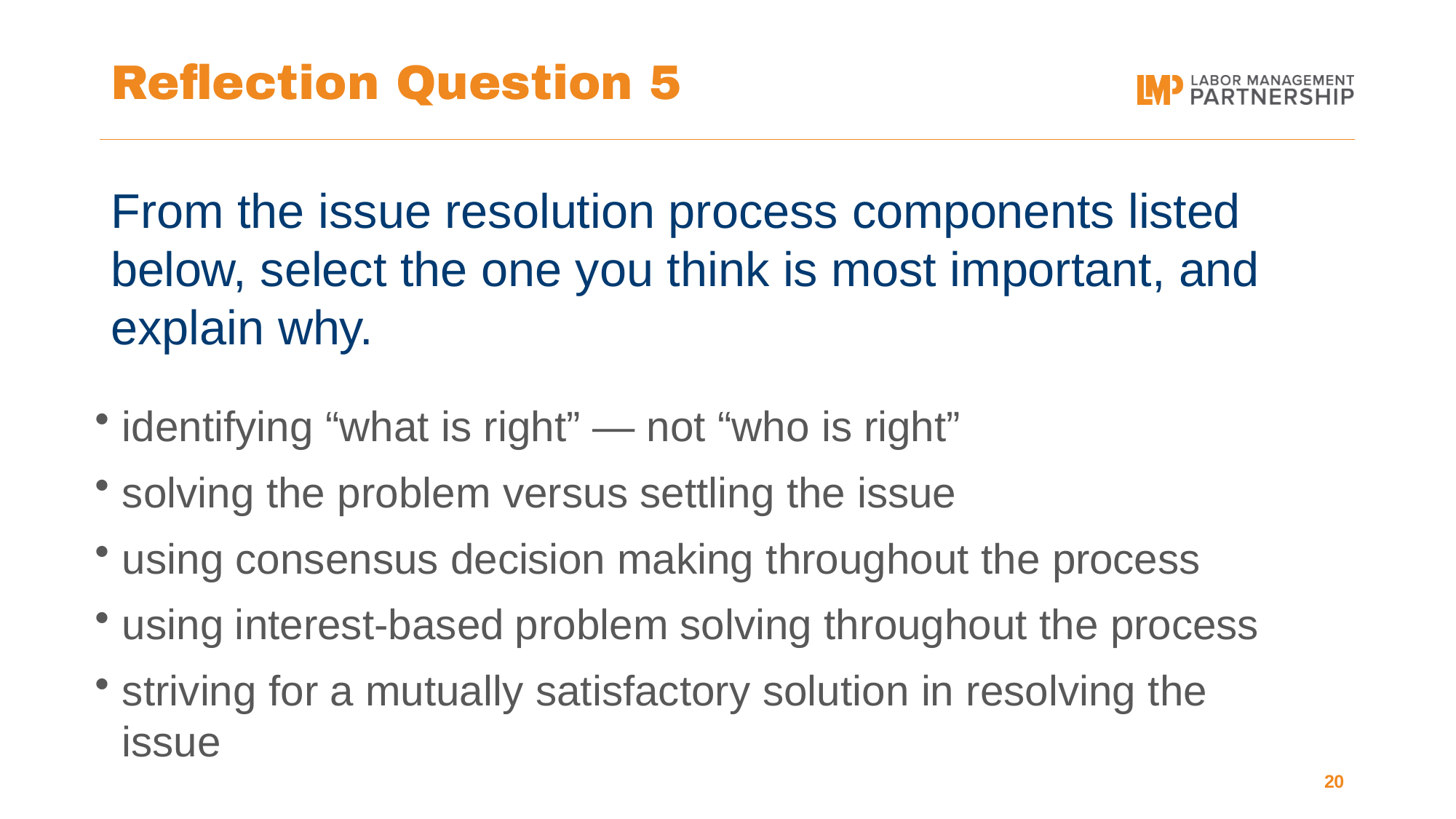

# Reflection Question 5
From the issue resolution process components listed below, select the one you think is most important, and explain why.
identifying “what is right” — not “who is right”
solving the problem versus settling the issue
using consensus decision making throughout the process
using interest-based problem solving throughout the process
striving for a mutually satisfactory solution in resolving the issue
20